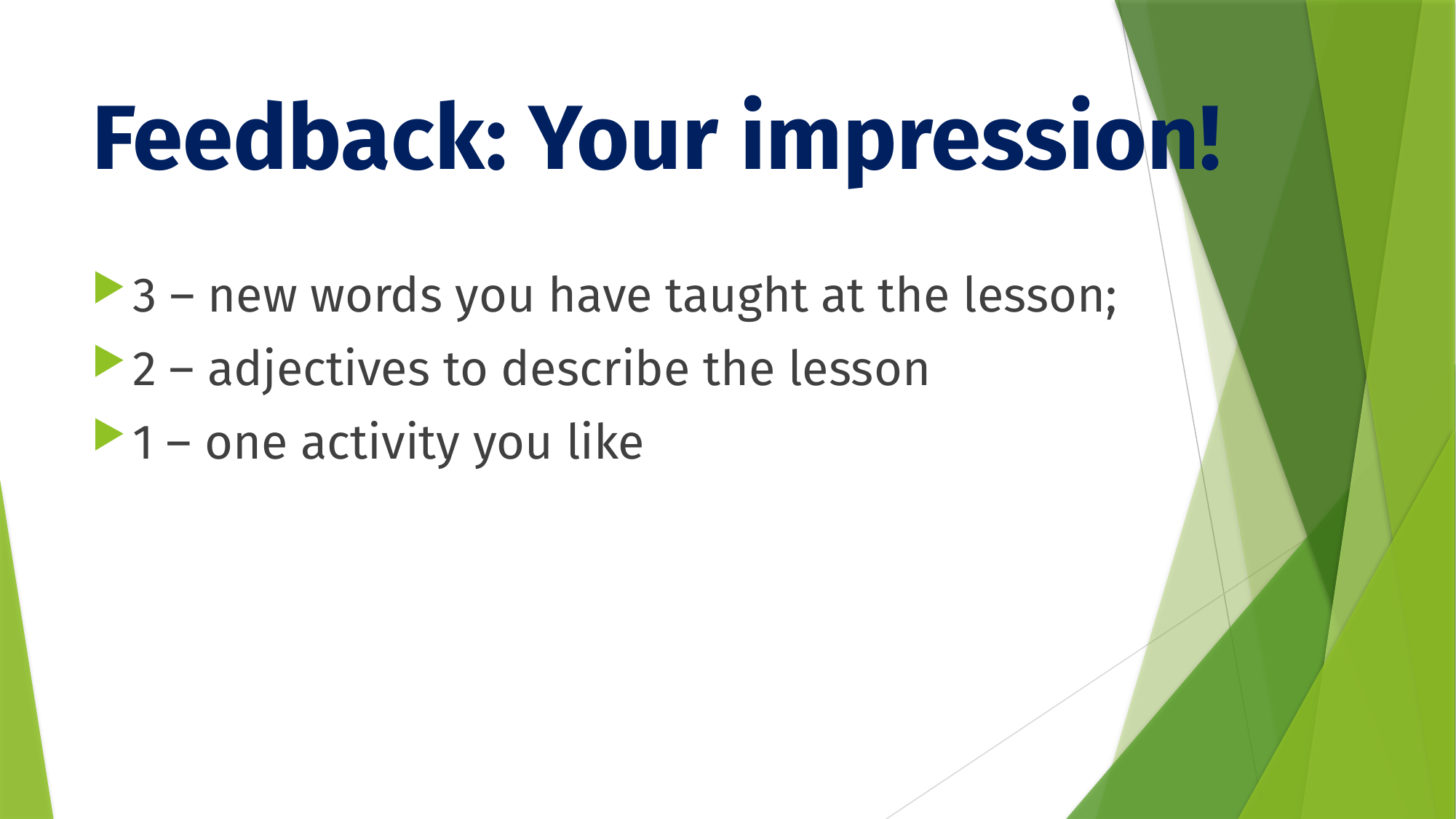

# Feedback: Your impression!
3 – new words you have taught at the lesson;
2 – adjectives to describe the lesson
1 – one activity you like